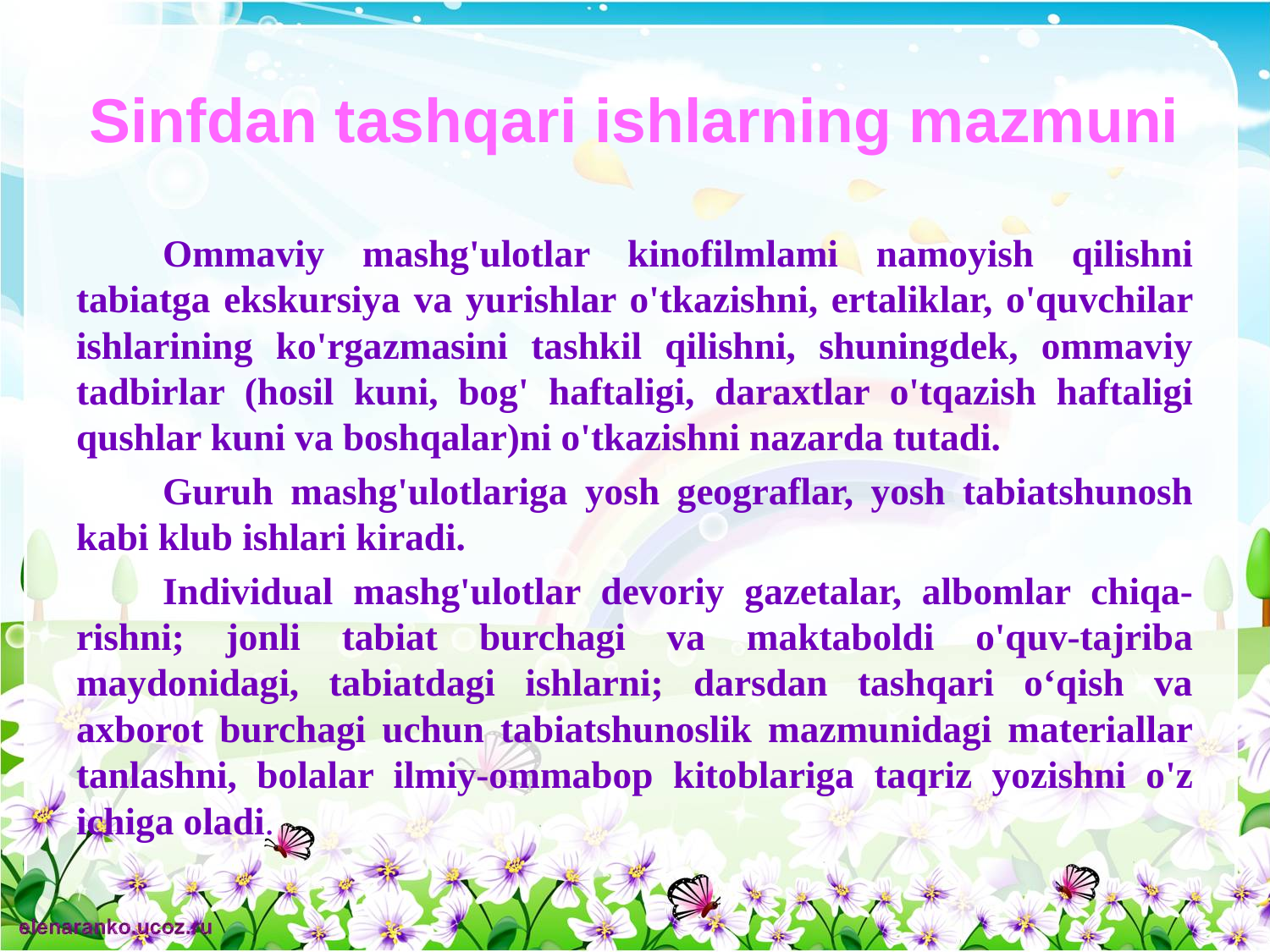

# Sinfdan tashqari ishlarning mazmuni
	Ommaviy mashg'ulotlar kinofilmlami namoyish qilishni tabiatga ekskursiya va yurishlar o'tkazishni, ertaliklar, o'quvchilar ishlarining ko'rgazmasini tashkil qilishni, shuningdek, ommaviy tadbirlar (hosil kuni, bog' haftaligi, daraxtlar o'tqazish haftaligi
qushlar kuni va boshqalar)ni o'tkazishni nazarda tutadi.
	Guruh mashg'ulotlariga yosh geograflar, yosh tabiatshunosh kabi klub ishlari kiradi.
	Individual mashg'ulotlar devoriy gazetalar, albomlar chiqa-rishni; jonli tabiat burchagi va maktaboldi o'quv-tajriba maydonidagi, tabiatdagi ishlarni; darsdan tashqari o‘qish va axborot burchagi uchun tabiatshunoslik mazmunidagi materiallar
tanlashni, bolalar ilmiy-ommabop kitoblariga taqriz yozishni o'z
ichiga oladi.